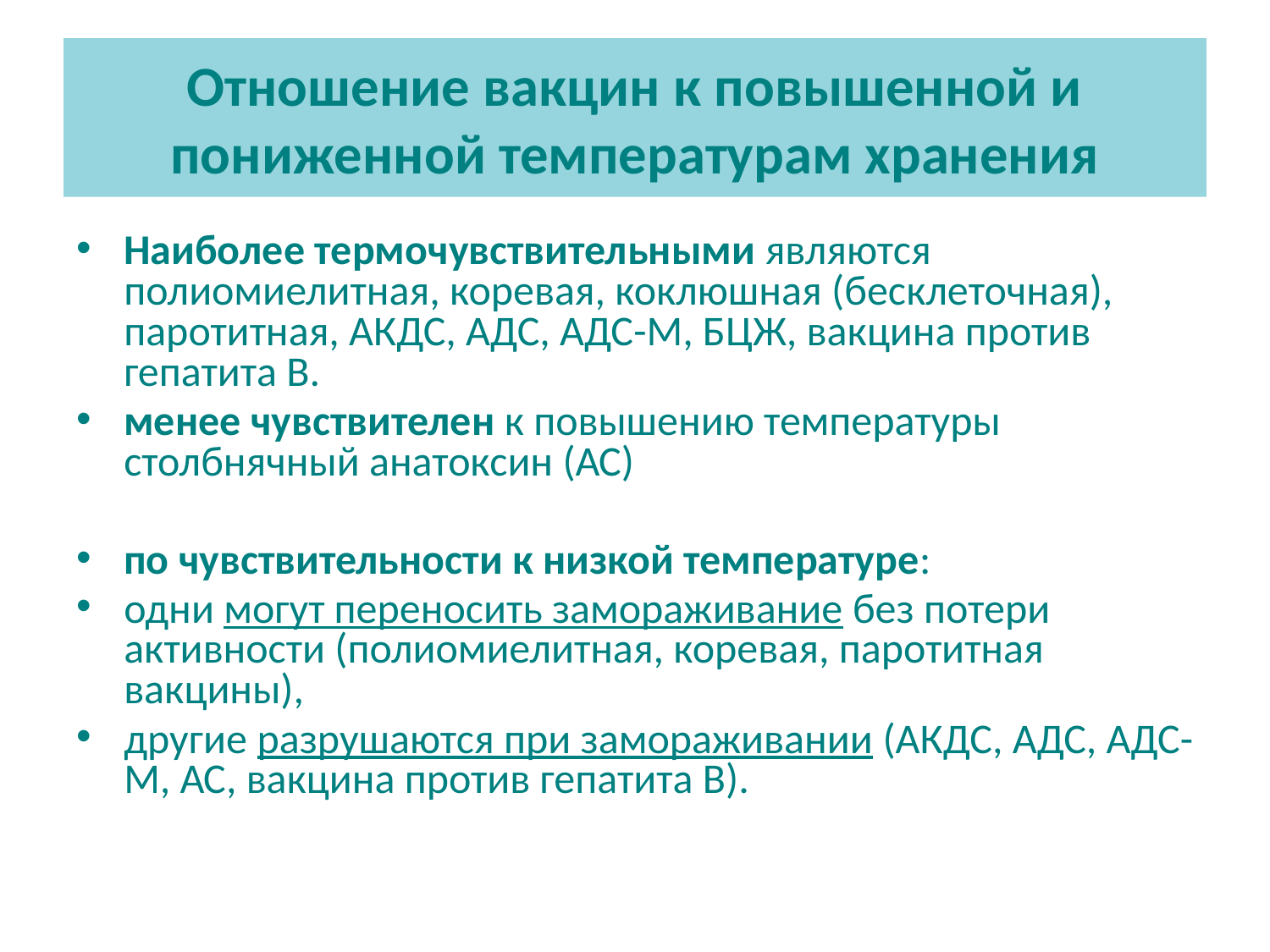

# Отношение вакцин к повышенной и пониженной температурам хранения
Наиболее термочувствительными являются полиомиелитная, коревая, коклюшная (бесклеточная), паротитная, АКДС, АДС, АДС-М, БЦЖ, вакцина против гепатита В.
менее чувствителен к повышению температуры столбнячный анатоксин (АС)

по чувствительности к низкой температуре:
одни могут переносить замораживание без потери активности (полиомиелитная, коревая, паротитная вакцины),
другие разрушаются при замораживании (АКДС, АДС, АДС-М, АС, вакцина против гепатита В).